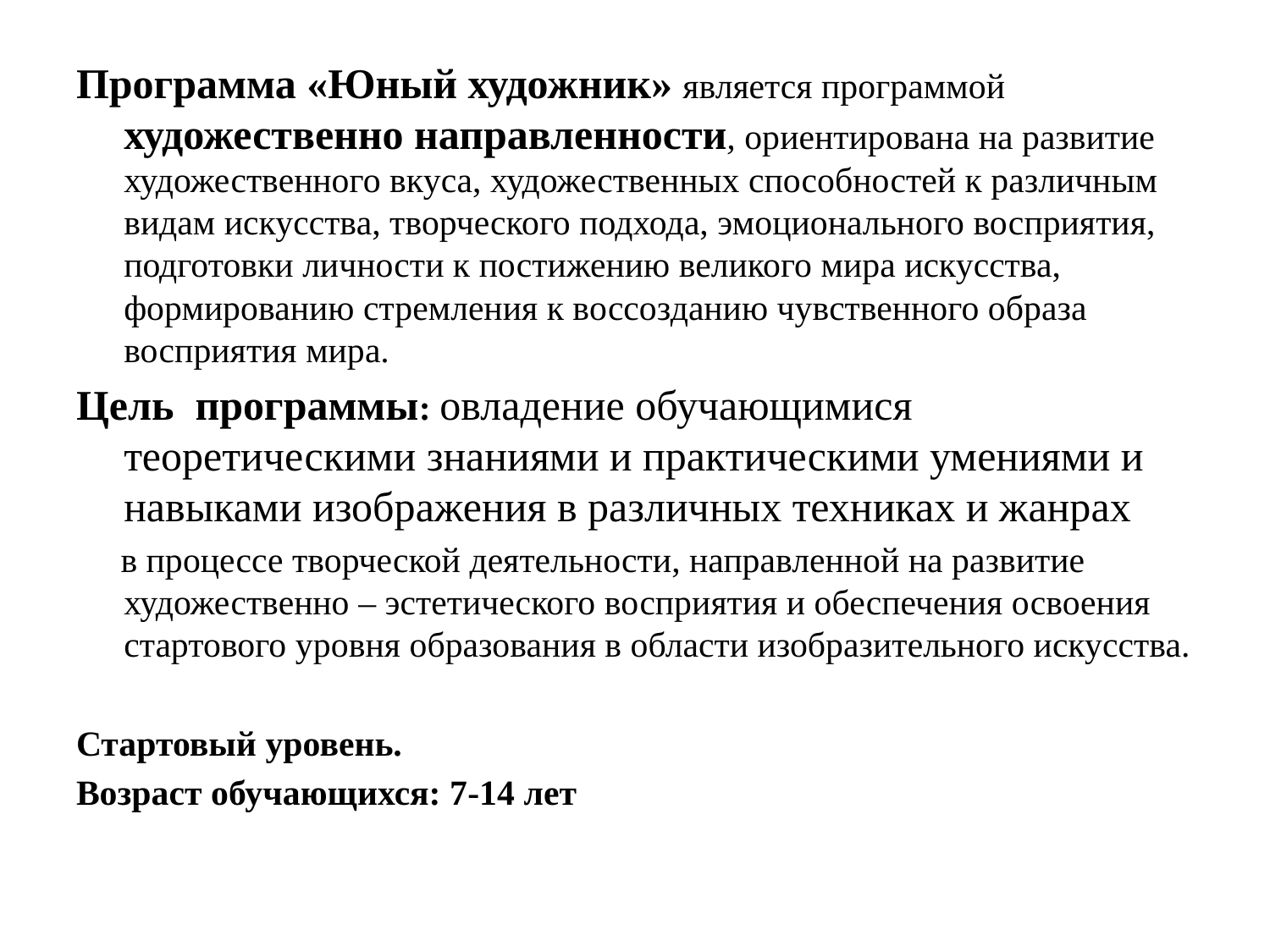

Программа «Юный художник» является программой художественно направленности, ориентирована на развитие художественного вкуса, художественных способностей к различным видам искусства, творческого подхода, эмоционального восприятия, подготовки личности к постижению великого мира искусства, формированию стремления к воссозданию чувственного образа восприятия мира.
Цель  программы: овладение обучающимися теоретическими знаниями и практическими умениями и навыками изображения в различных техниках и жанрах
     в процессе творческой деятельности, направленной на развитие художественно – эстетического восприятия и обеспечения освоения стартового уровня образования в области изобразительного искусства.

Стартовый уровень.
Возраст обучающихся: 7-14 лет